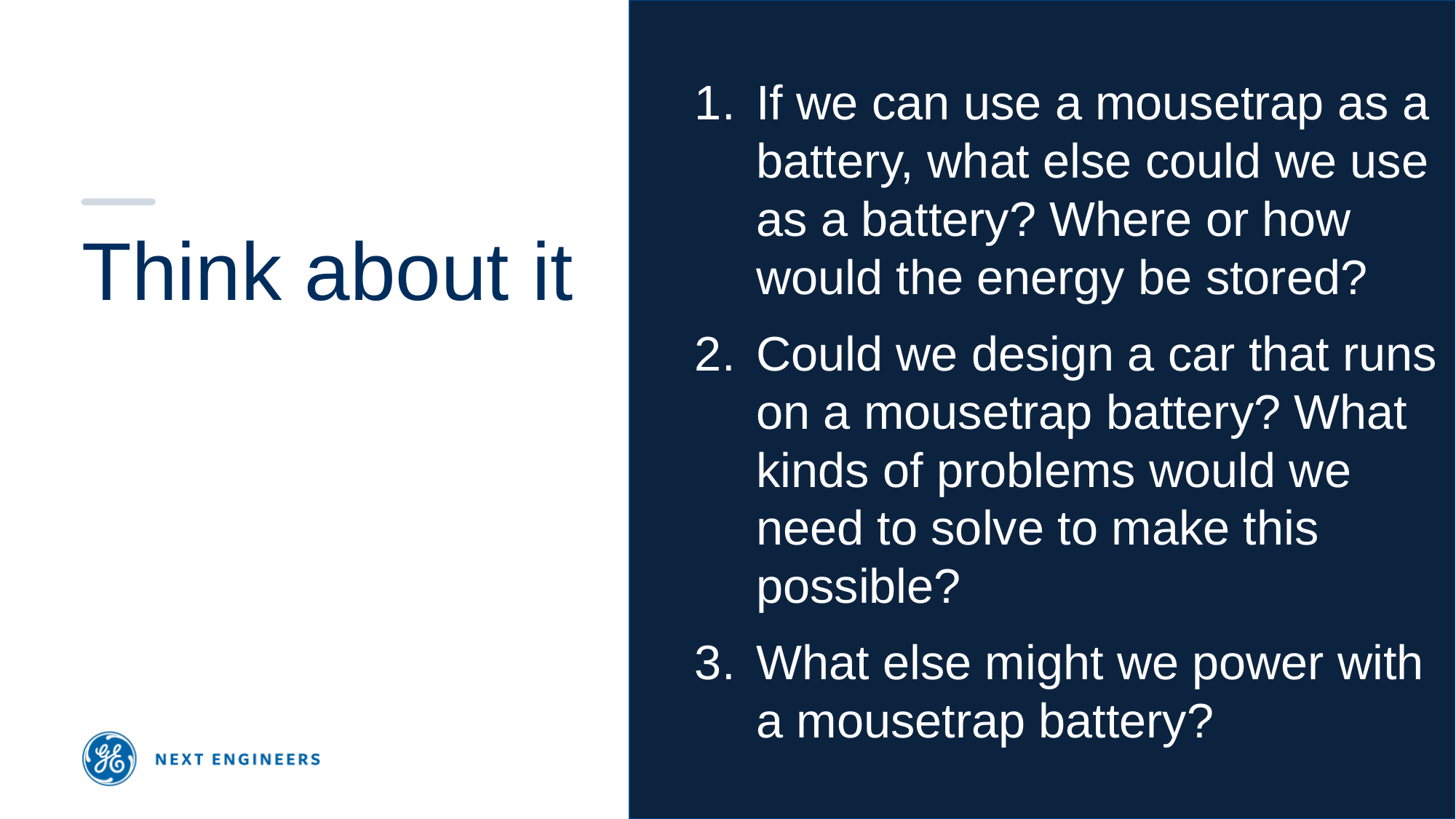

If we can use a mousetrap as a battery, what else could we use as a battery? Where or how would the energy be stored?
Could we design a car that runs on a mousetrap battery? What kinds of problems would we need to solve to make this possible?
What else might we power with a mousetrap battery?
Think about it
9